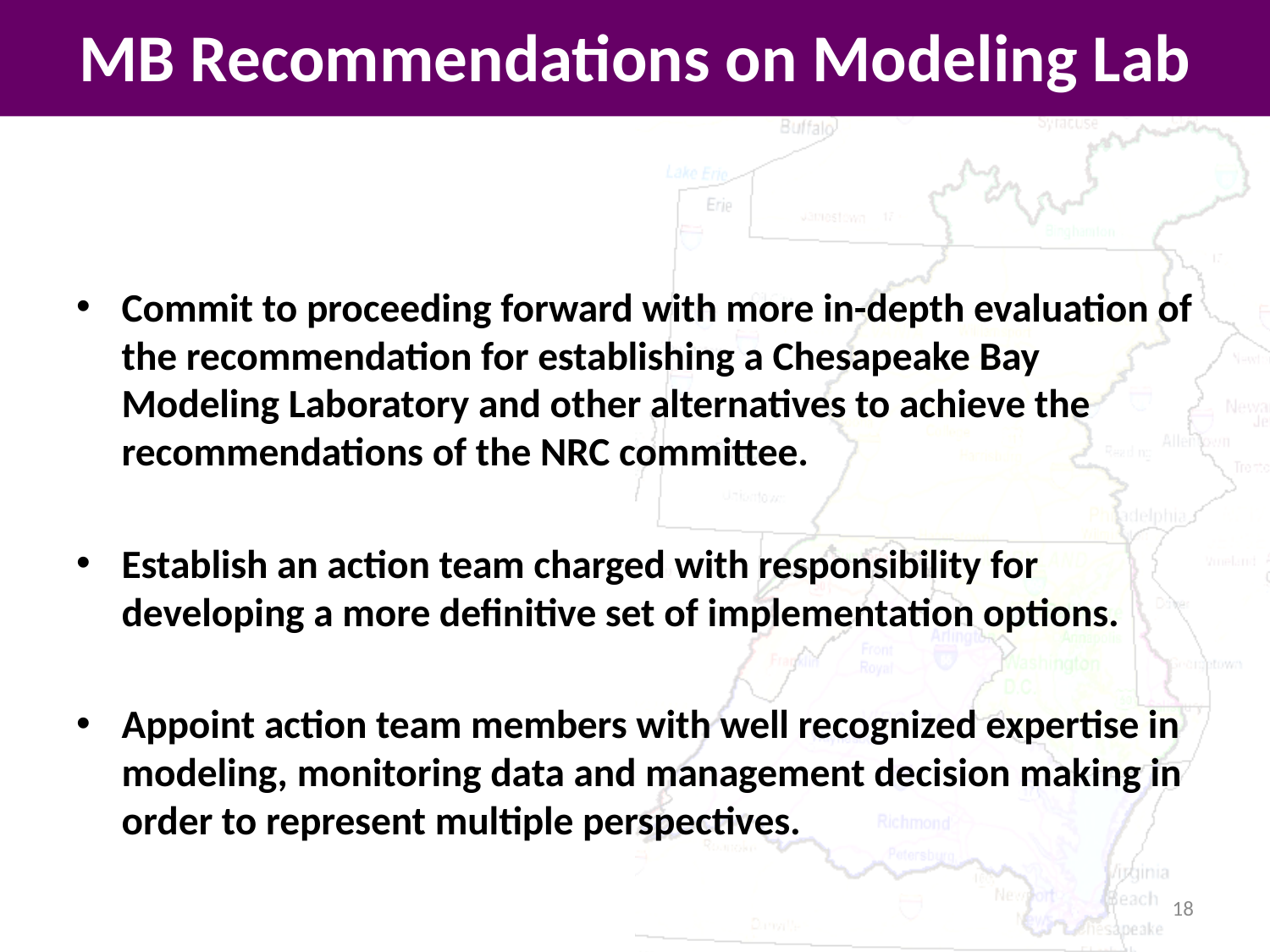

# MB Recommendations on Modeling Lab

Commit to proceeding forward with more in-depth evaluation of the recommendation for establishing a Chesapeake Bay Modeling Laboratory and other alternatives to achieve the recommendations of the NRC committee.

Establish an action team charged with responsibility for developing a more definitive set of implementation options.

Appoint action team members with well recognized expertise in modeling, monitoring data and management decision making in order to represent multiple perspectives.
18